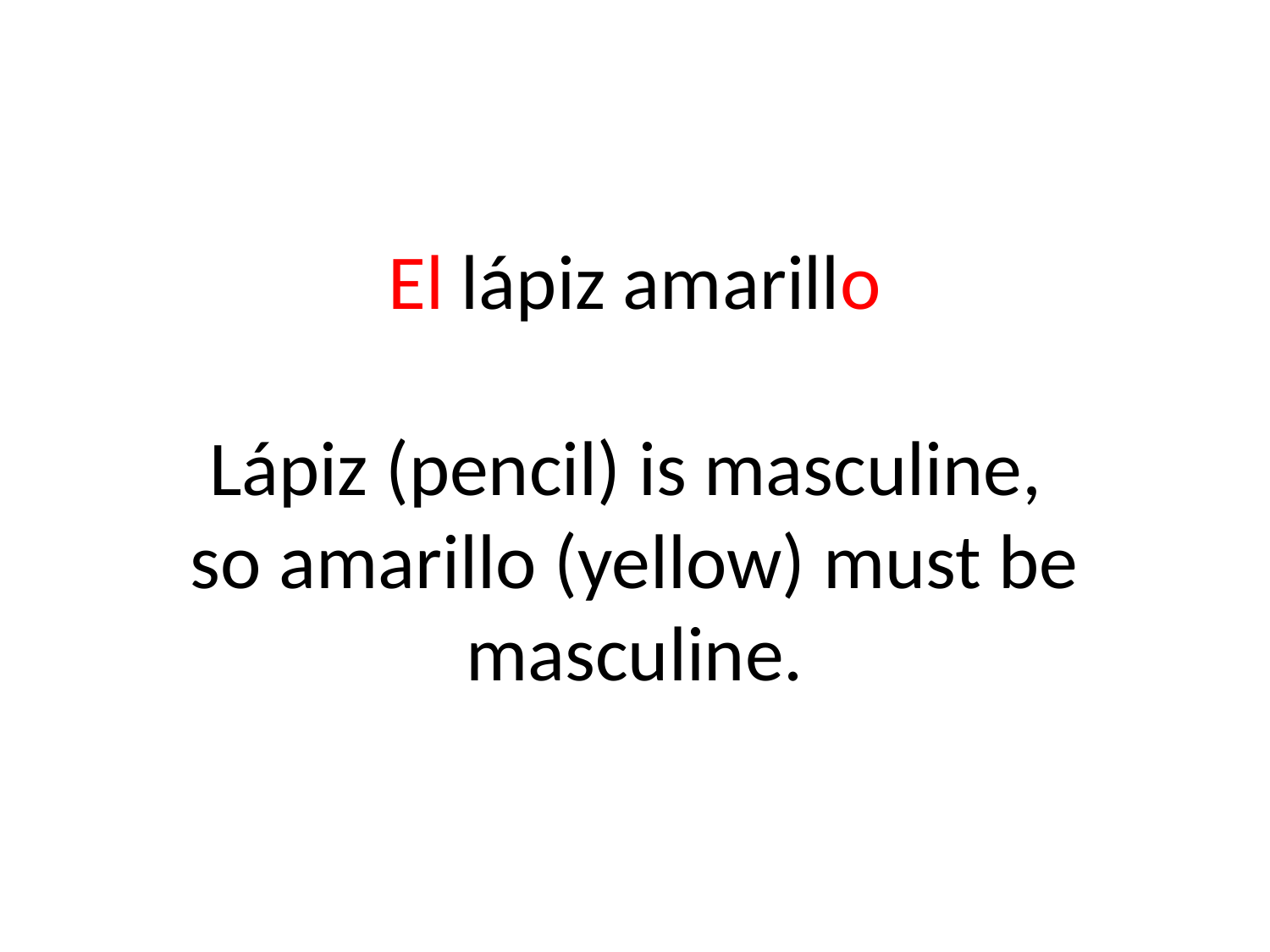

# El lápiz amarillo Lápiz (pencil) is masculine, so amarillo (yellow) must be masculine.